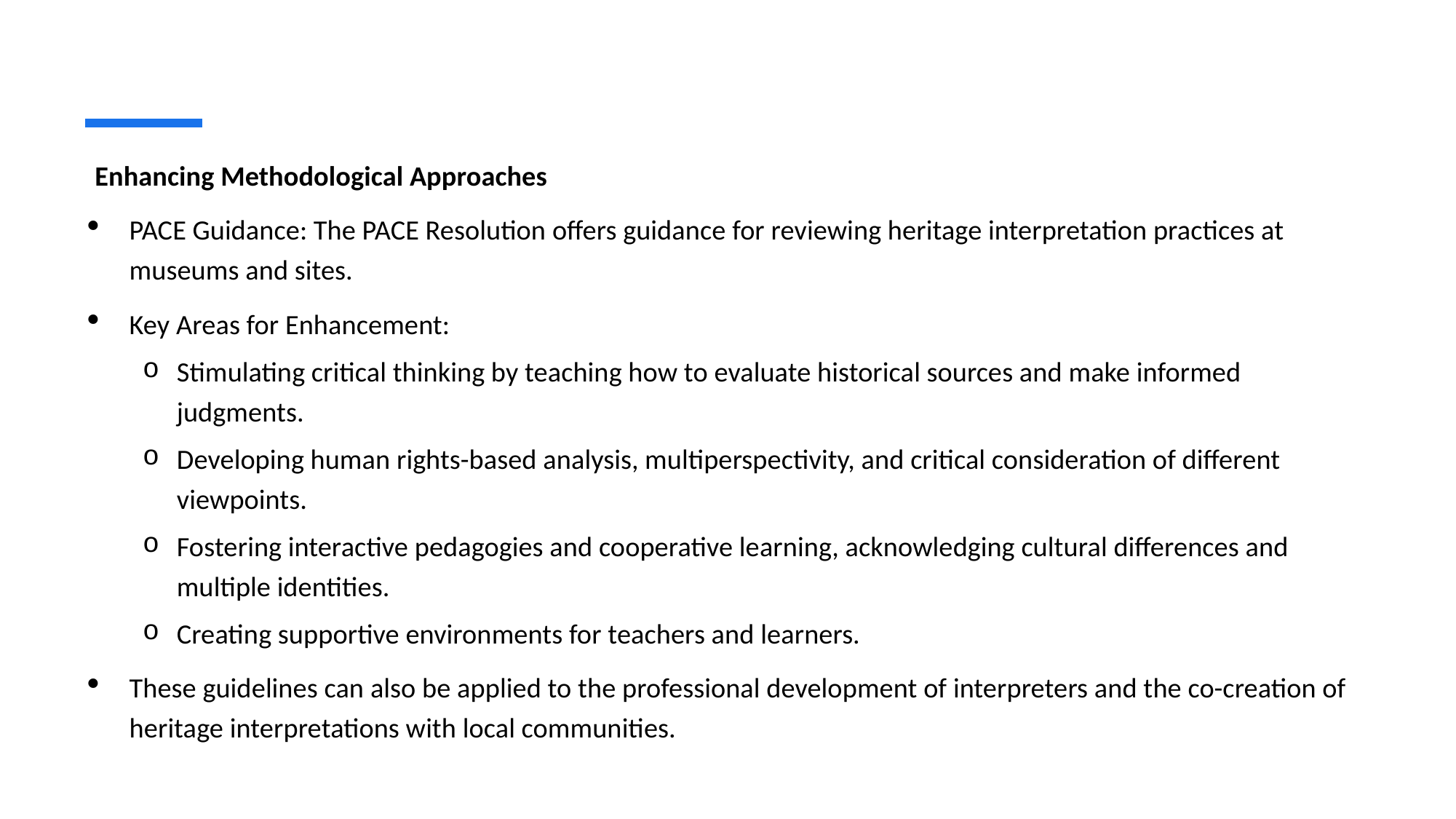

Enhancing Methodological Approaches
PACE Guidance: The PACE Resolution offers guidance for reviewing heritage interpretation practices at museums and sites.
Key Areas for Enhancement:
Stimulating critical thinking by teaching how to evaluate historical sources and make informed judgments.
Developing human rights-based analysis, multiperspectivity, and critical consideration of different viewpoints.
Fostering interactive pedagogies and cooperative learning, acknowledging cultural differences and multiple identities.
Creating supportive environments for teachers and learners.
These guidelines can also be applied to the professional development of interpreters and the co-creation of heritage interpretations with local communities.